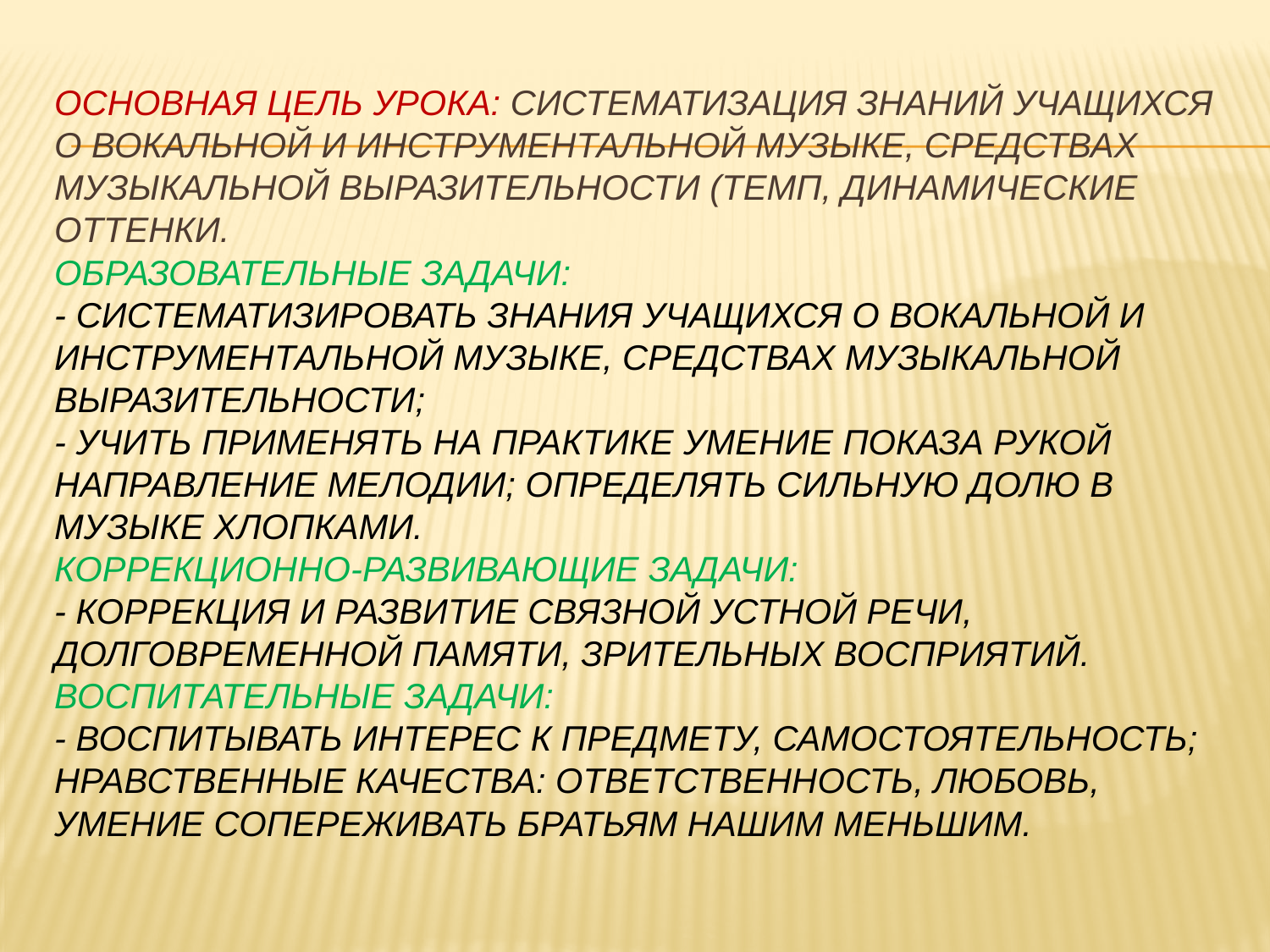

# Основная цель урока: систематизация знаний учащихся о вокальной и инструментальной музыке, средствах музыкальной выразительности (темп, динамические оттенки. Образовательные задачи: - систематизировать знания учащихся о вокальной и инструментальной музыке, средствах музыкальной выразительности; - учить применять на практике умение показа рукой направление мелодии; определять сильную долю в музыке хлопками. Коррекционно-развивающие задачи: - коррекция и развитие связной устной речи, долговременной памяти, зрительных восприятий. Воспитательные задачи: - воспитывать интерес к предмету, самостоятельность; нравственные качества: ответственность, любовь, умение сопереживать братьям нашим меньшим.